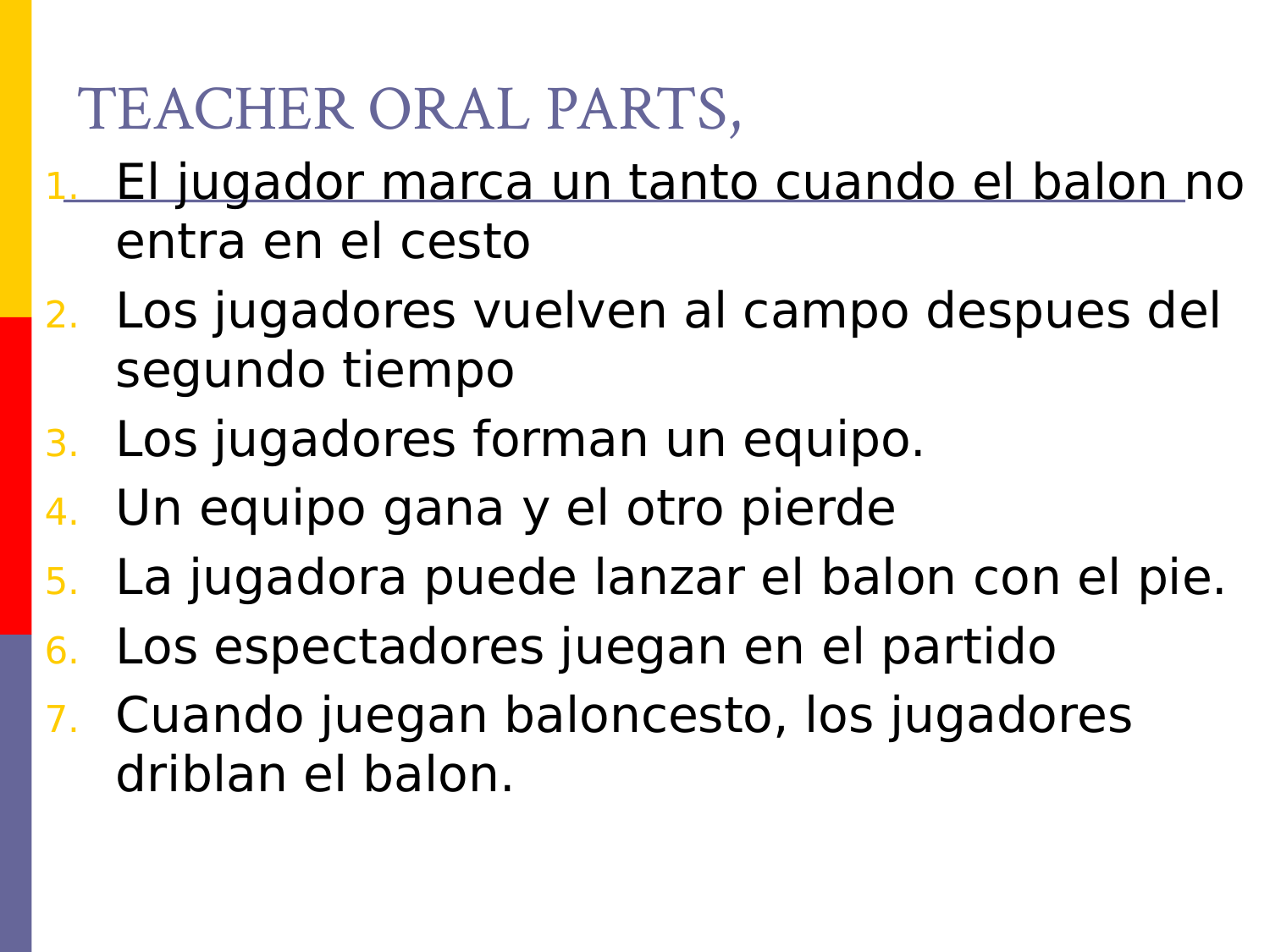

# TEACHER ORAL PARTS,
El jugador marca un tanto cuando el balon no entra en el cesto
Los jugadores vuelven al campo despues del segundo tiempo
Los jugadores forman un equipo.
Un equipo gana y el otro pierde
La jugadora puede lanzar el balon con el pie.
Los espectadores juegan en el partido
Cuando juegan baloncesto, los jugadores driblan el balon.